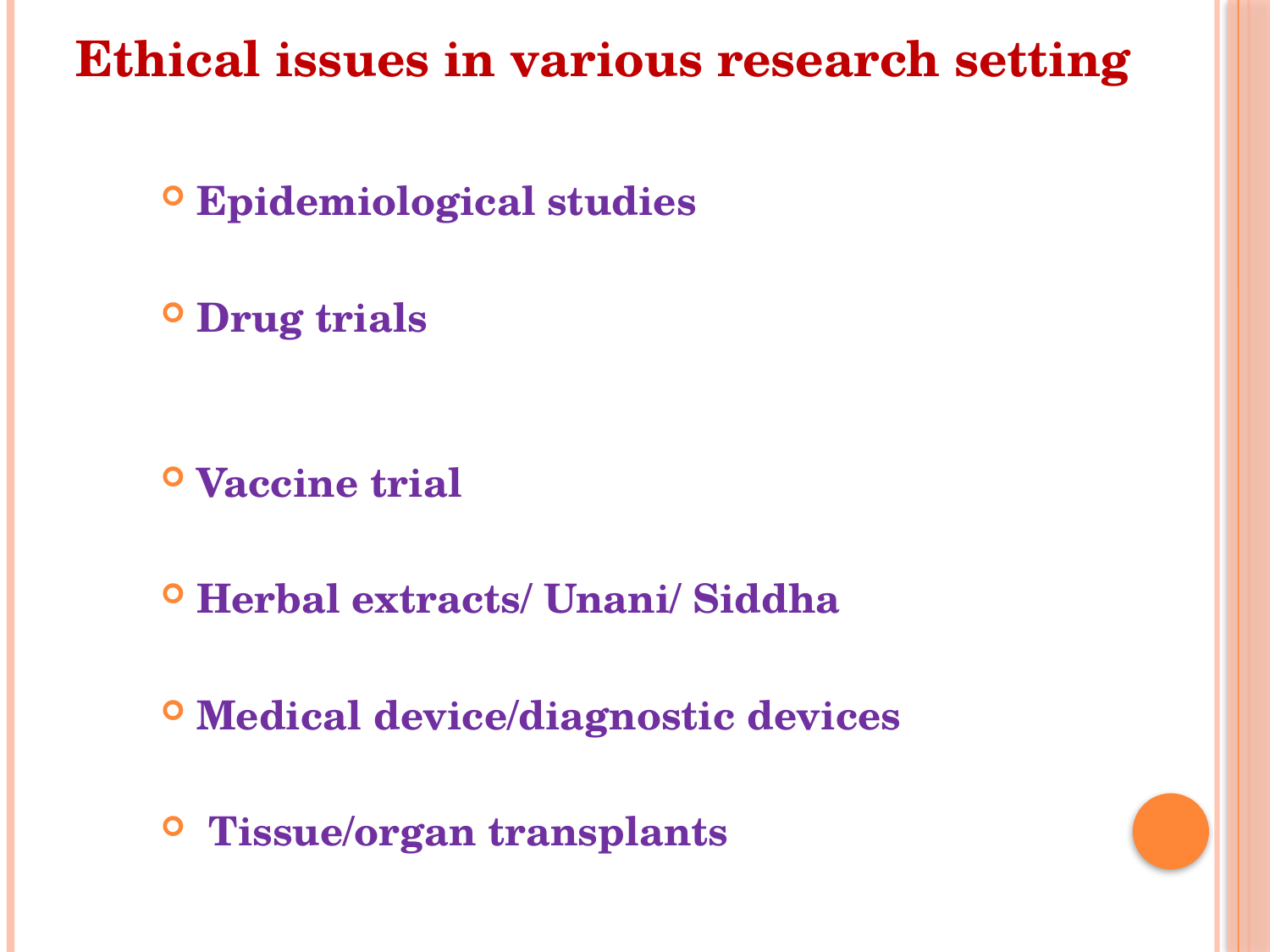

Ethical issues in various research setting

#
Epidemiological studies

Drug trials

Vaccine trial

Herbal extracts/ Unani/ Siddha

Medical device/diagnostic devices

 Tissue/organ transplants